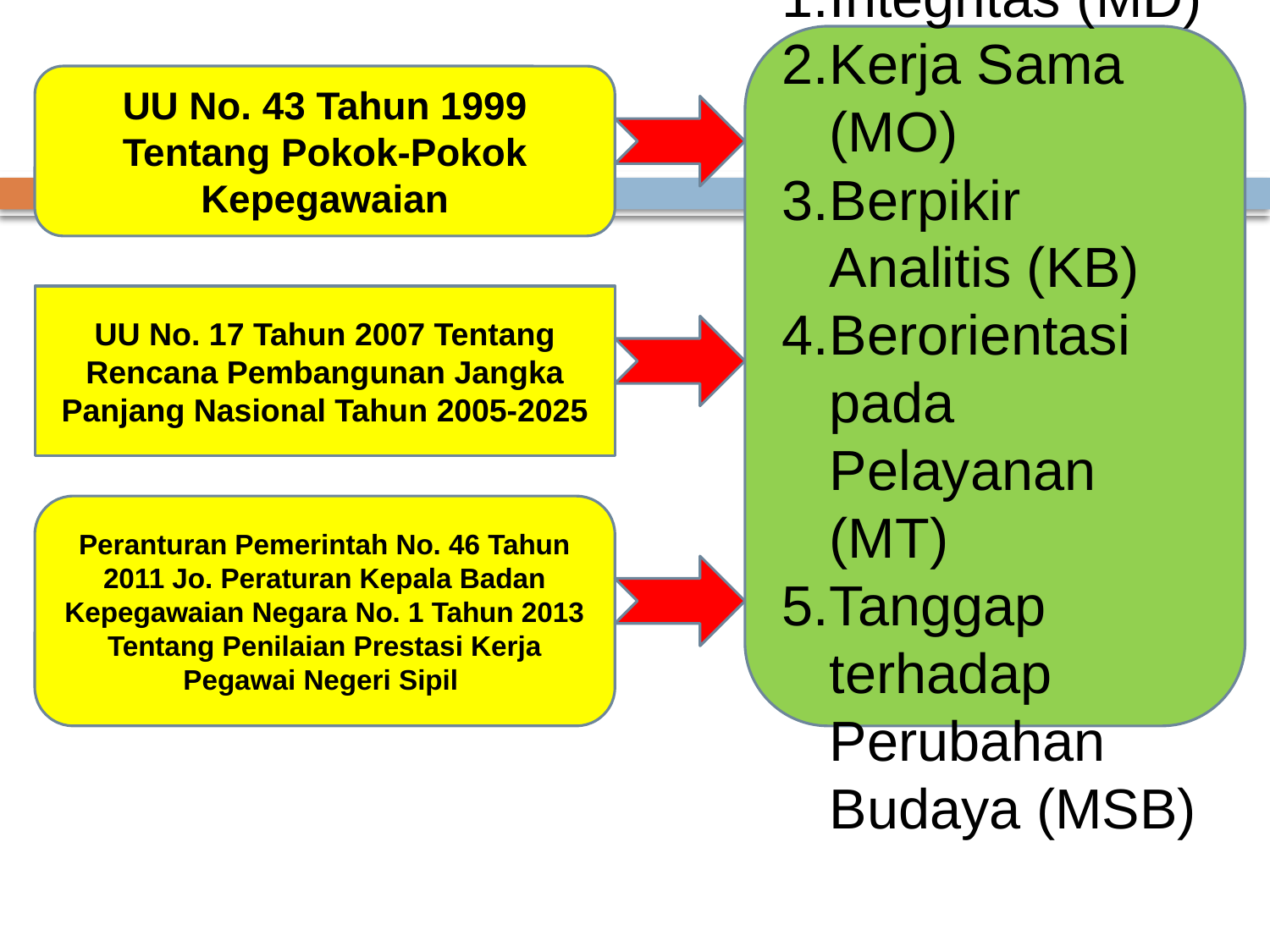

Kompetensi Generik :
Integritas (MD)
Kerja Sama (MO)
Berpikir Analitis (KB)
Berorientasi pada Pelayanan (MT)
Tanggap terhadap Perubahan Budaya (MSB)
UU No. 43 Tahun 1999 Tentang Pokok-Pokok Kepegawaian

UU No. 17 Tahun 2007 Tentang Rencana Pembangunan Jangka Panjang Nasional Tahun 2005-2025

Peranturan Pemerintah No. 46 Tahun 2011 Jo. Peraturan Kepala Badan Kepegawaian Negara No. 1 Tahun 2013 Tentang Penilaian Prestasi Kerja Pegawai Negeri Sipil